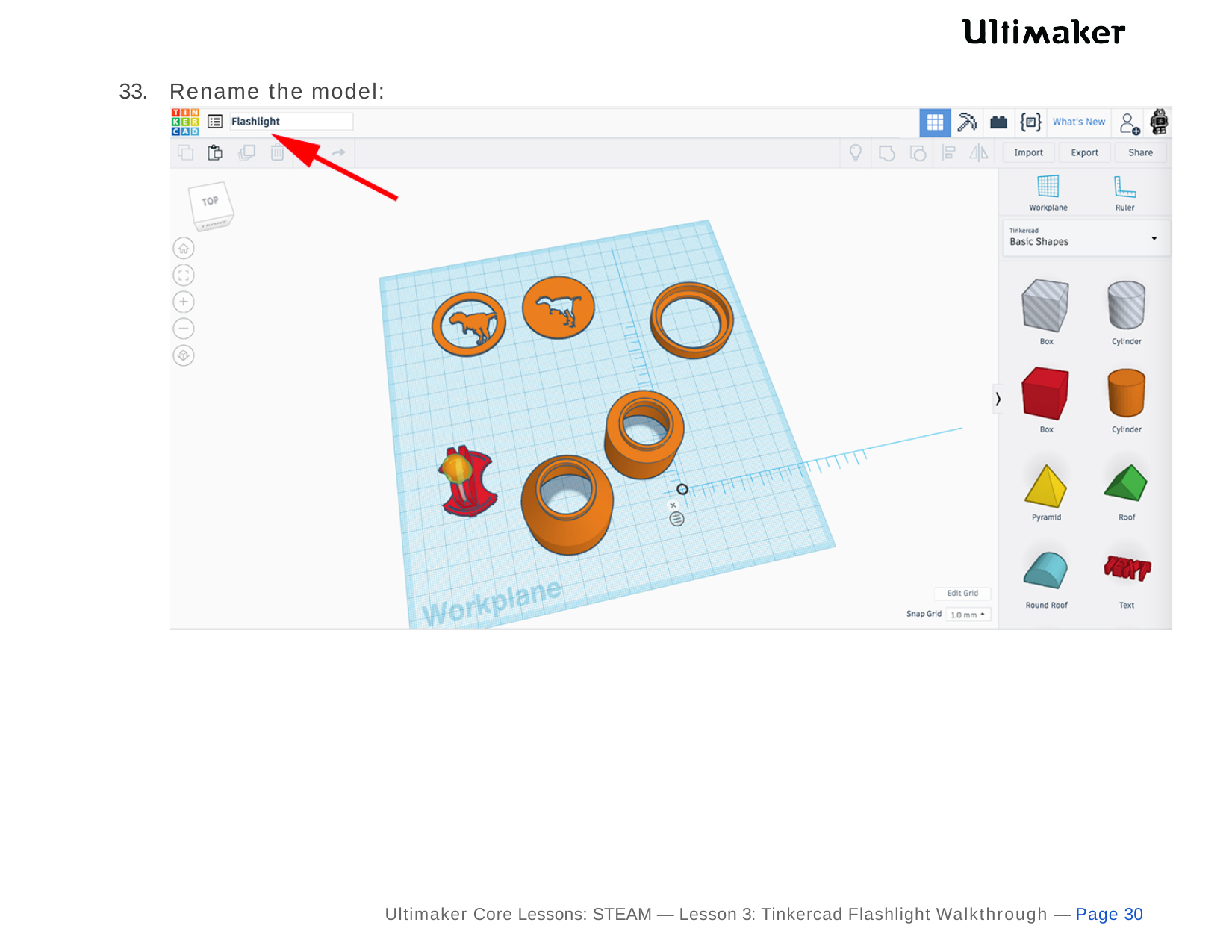

33.	Rename the model:

Ultimaker Core Lessons: STEAM — Lesson 3: Tinkercad Flashlight Walkthrough — Page 30